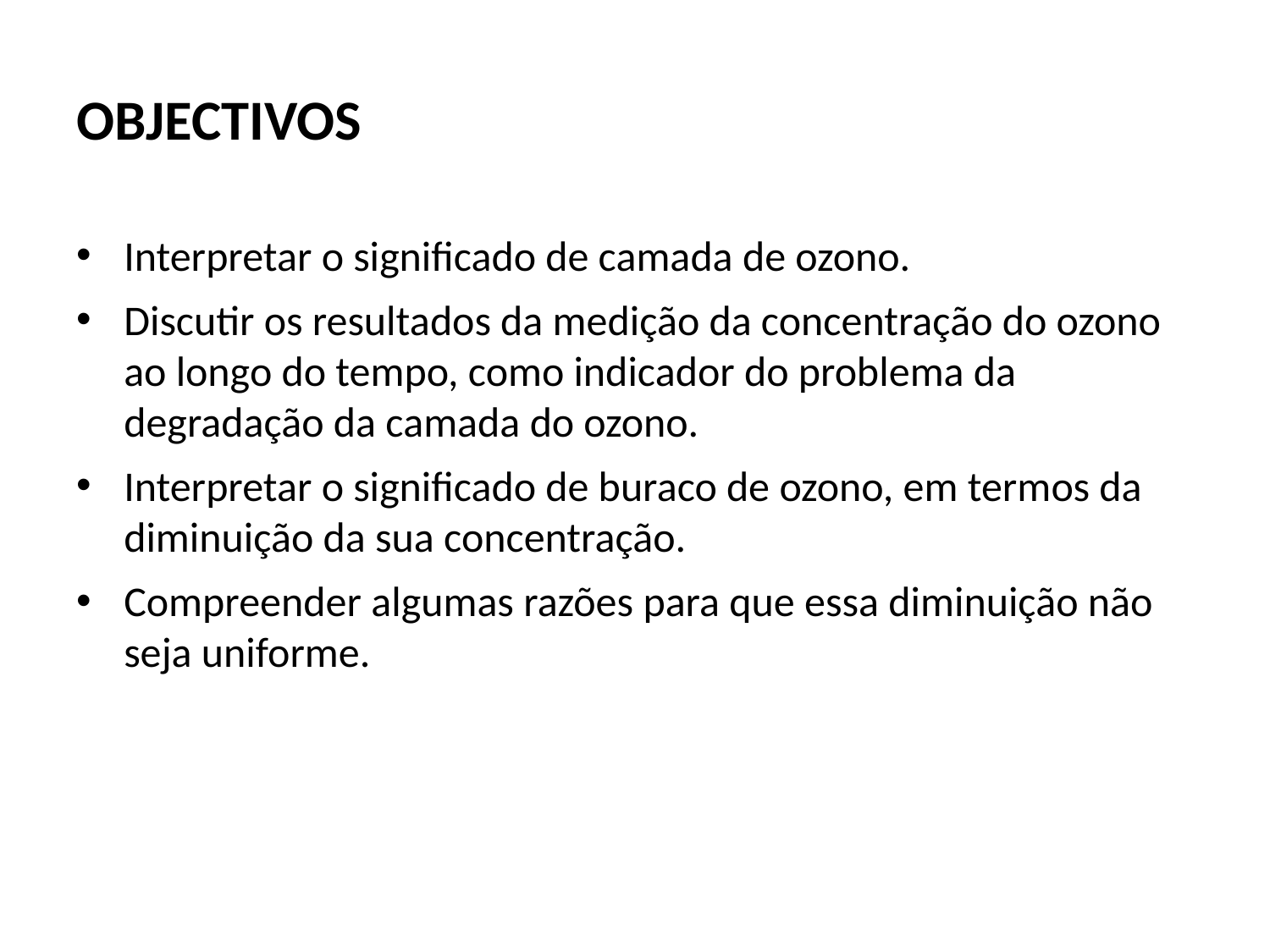

# OBJECTIVOS
Interpretar o significado de camada de ozono.
Discutir os resultados da medição da concentração do ozono ao longo do tempo, como indicador do problema da degradação da camada do ozono.
Interpretar o significado de buraco de ozono, em termos da diminuição da sua concentração.
Compreender algumas razões para que essa diminuição não seja uniforme.